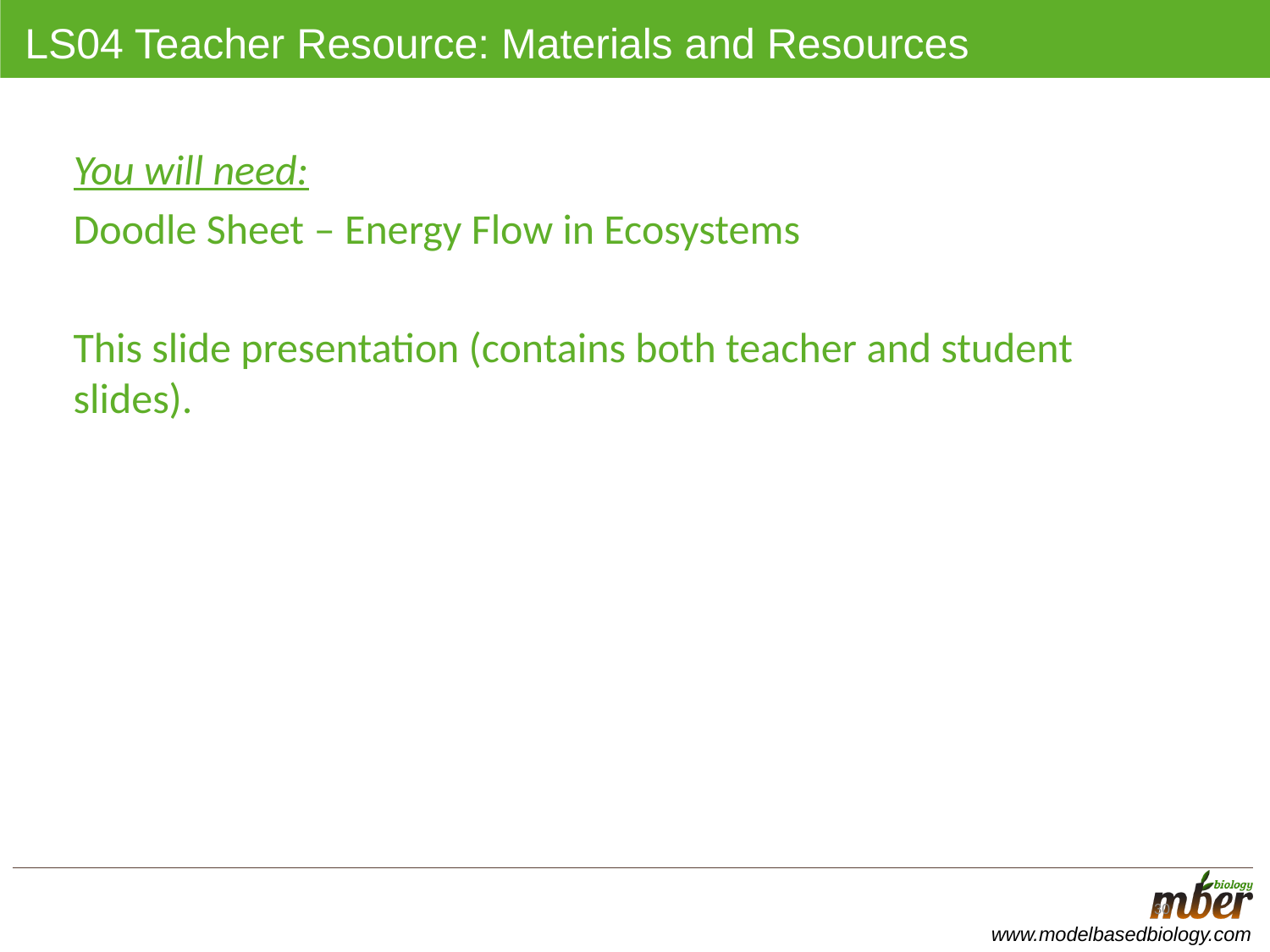

# LS04 Teacher Resource: Materials and Resources
You will need:
Doodle Sheet – Energy Flow in Ecosystems

This slide presentation (contains both teacher and student slides).
30